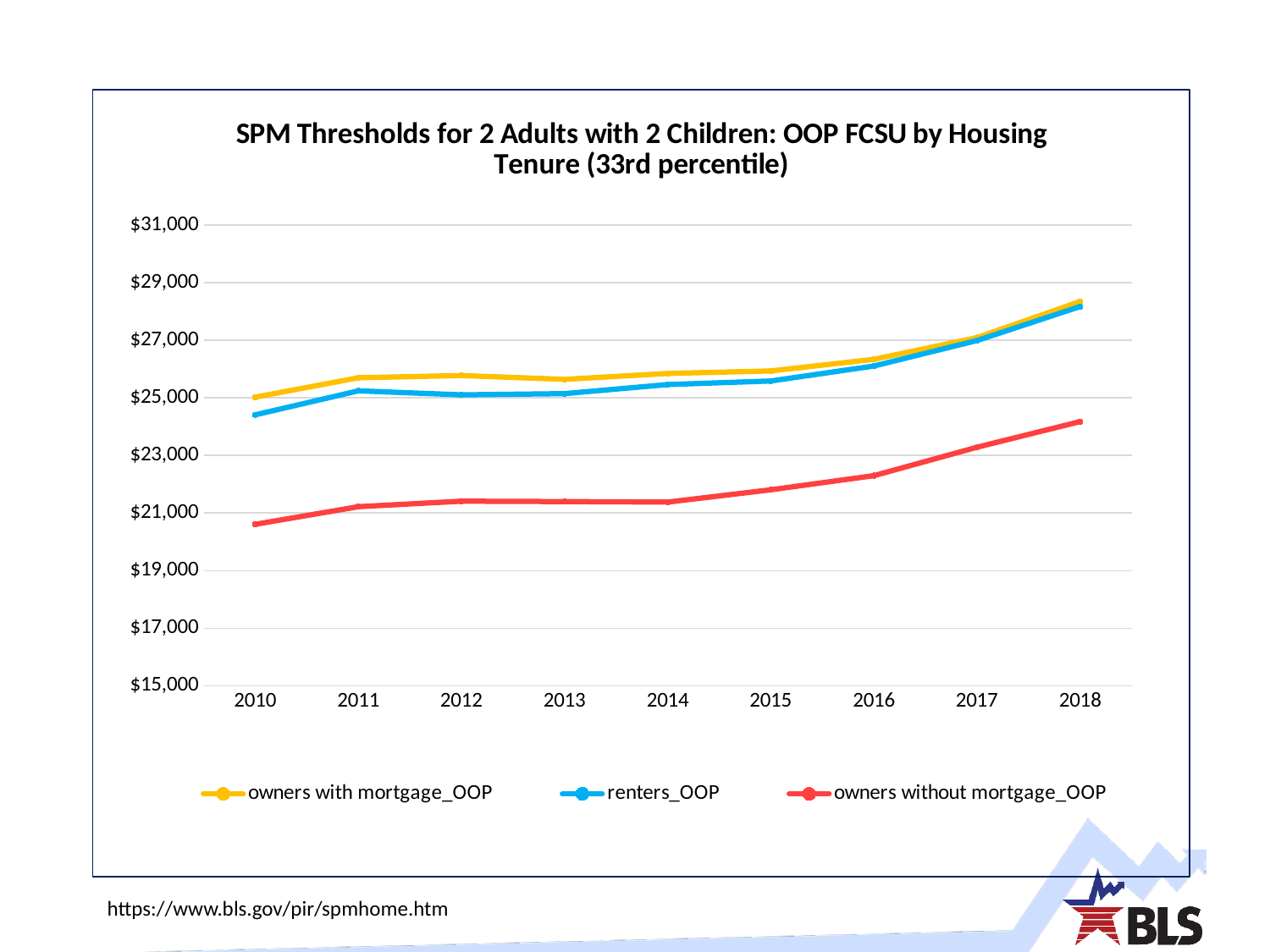

### Chart: SPM Thresholds for 2 Adults with 2 Children: OOP FCSU by Housing Tenure (33rd percentile)

| Category | owners with mortgage_OOP | renters_OOP | owners without mortgage_OOP |
|---|---|---|---|
| 2010 | 25021.7935366508 | 24408.078471304 | 20608.0276839367 |
| 2011 | 25695.9645903965 | 25240.9355428292 | 21220.5911780345 |
| 2012 | 25771.3652836903 | 25103.78875565 | 21410.5097125956 |
| 2013 | 25639.4082332795 | 25144.3058039732 | 21397.3767488017 |
| 2014 | 25844.4553317169 | 25459.5705326747 | 21380.3064553976 |
| 2015 | 25929.8833673828 | 25583.0699525461 | 21806.4887760898 |
| 2016 | 26335.6040831274 | 26104.2917831106 | 22298.2024287483 |
| 2017 | 27087.4203019129 | 26986.7867733394 | 23284.5894956851 |
| 2018 | 28343.5041535915 | 28167.7301410758 | 24174.4645028164 |
https://www.bls.gov/pir/spmhome.htm